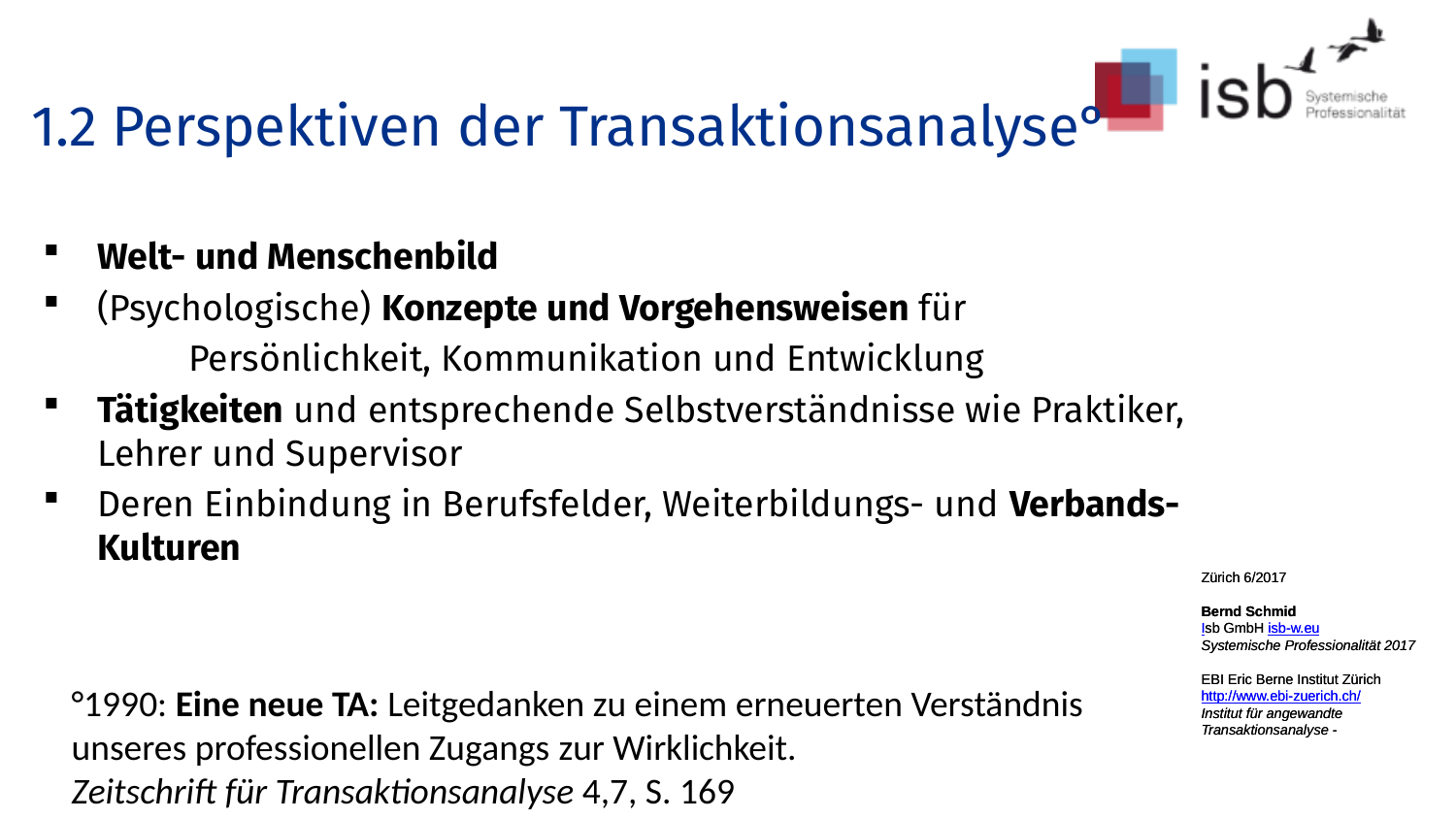

# 1.2 Perspektiven der Transaktionsanalyse°
Welt- und Menschenbild
(Psychologische) Konzepte und Vorgehensweisen für
	Persönlichkeit, Kommunikation und Entwicklung
Tätigkeiten und entsprechende Selbstverständnisse wie Praktiker, Lehrer und Supervisor
Deren Einbindung in Berufsfelder, Weiterbildungs- und Verbands-Kulturen

Zürich 6/2017
Bernd Schmid
Isb GmbH isb-w.eu
Systemische Professionalität 2017

EBI Eric Berne Institut Zürich
http://www.ebi-zuerich.ch/
Institut für angewandte Transaktionsanalyse -
°1990: Eine neue TA: Leitgedanken zu einem erneuerten Verständnis
unseres professionellen Zugangs zur Wirklichkeit.
Zeitschrift für Transaktionsanalyse 4,7, S. 169